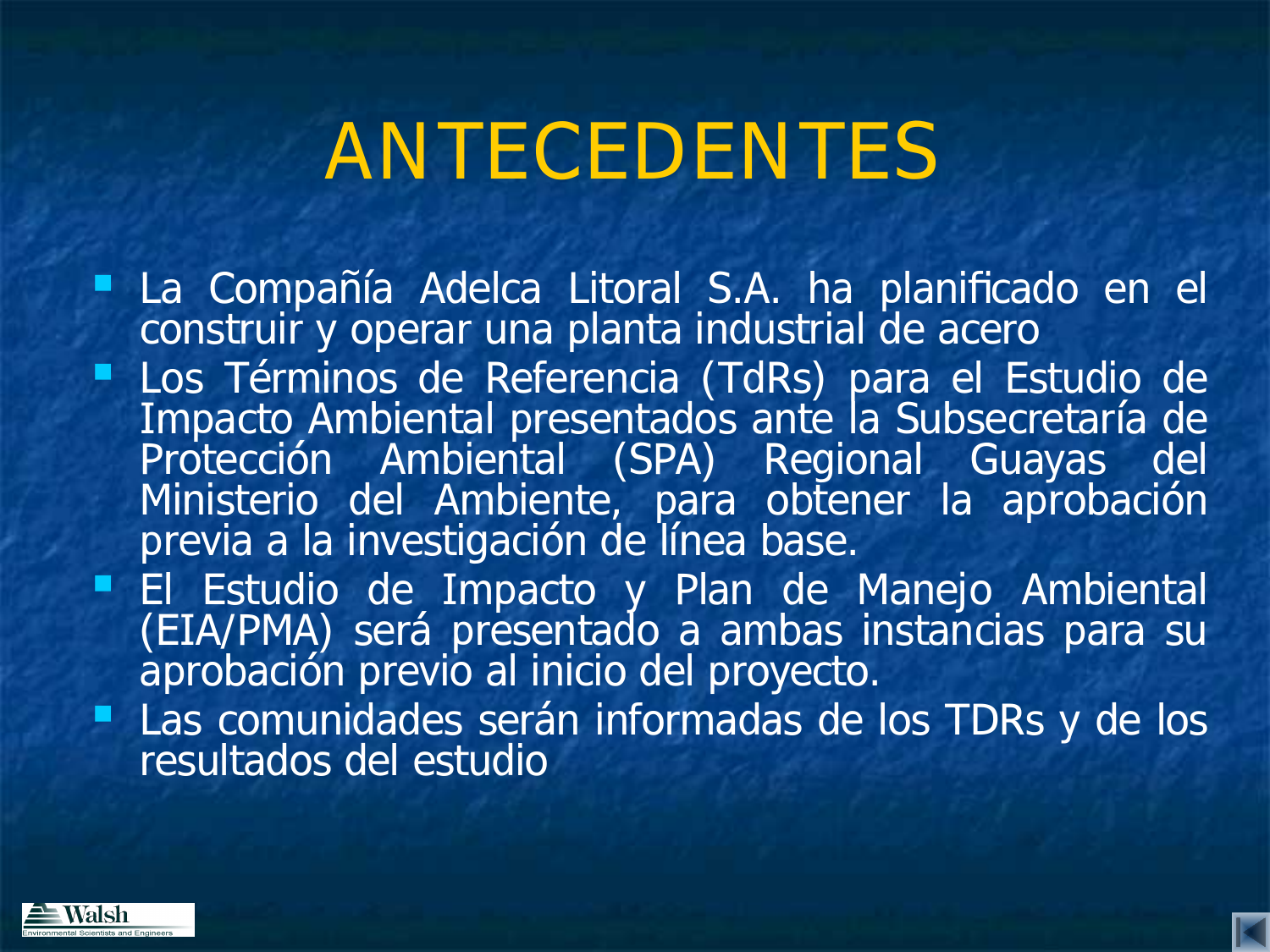

# ANTECEDENTES

La Compañía Adelca Litoral S.A. ha planificado en el construir y operar una planta industrial de acero
Los Términos de Referencia (TdRs) para el Estudio de Impacto Ambiental presentados ante la Subsecretaría de Protección Ambiental (SPA) Regional Guayas del Ministerio del Ambiente, para obtener la aprobación previa a la investigación de línea base.
El Estudio de Impacto y Plan de Manejo Ambiental (EIA/PMA) será presentado a ambas instancias para su aprobación previo al inicio del proyecto.
Las comunidades serán informadas de los TDRs y de los resultados del estudio